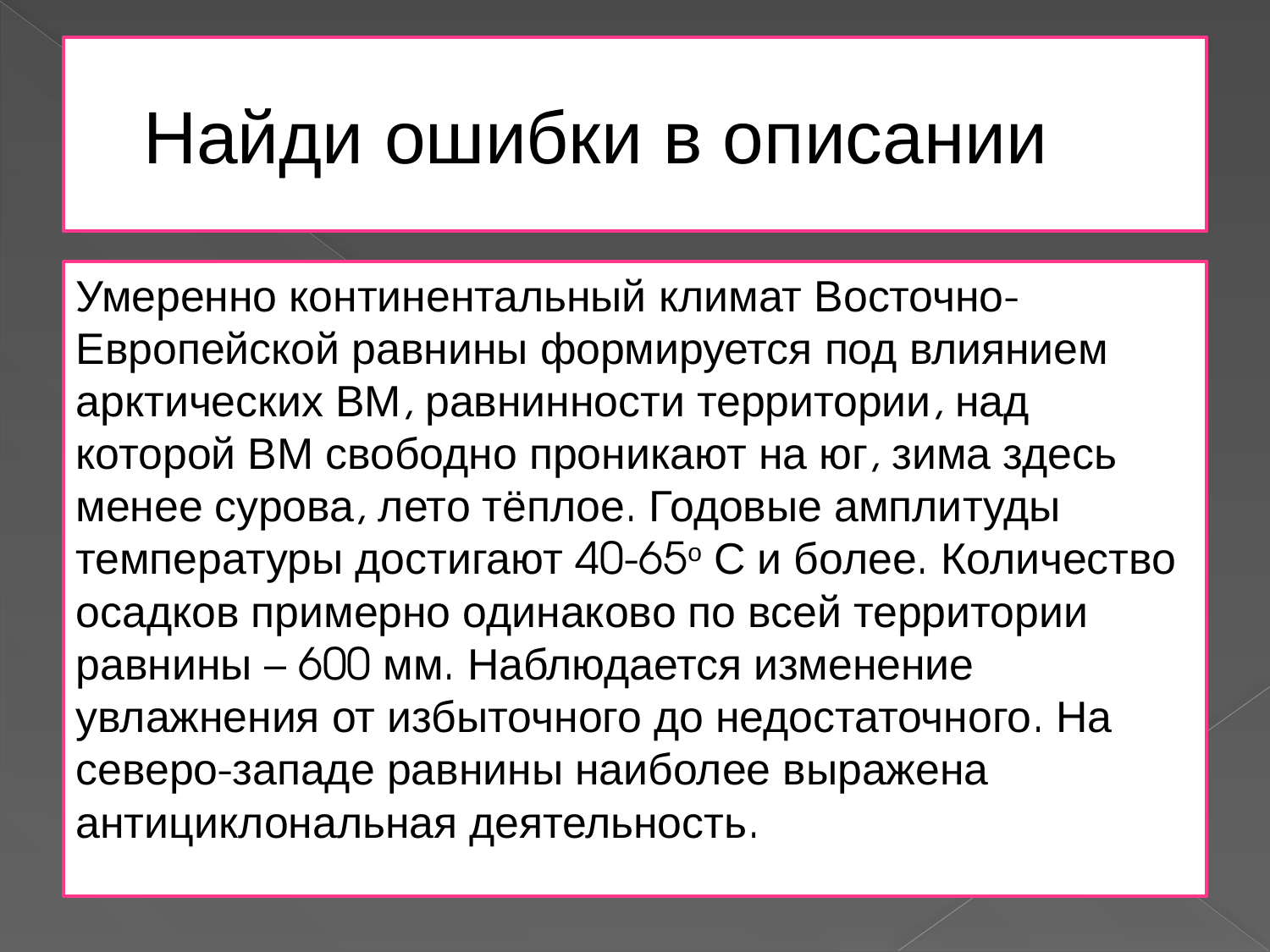

# Найди ошибки в описании
Умеренно континентальный климат Восточно-Европейской равнины формируется под влиянием арктических ВМ, равнинности территории, над которой ВМ свободно проникают на юг, зима здесь менее сурова, лето тёплое. Годовые амплитуды температуры достигают 40-65о С и более. Количество осадков примерно одинаково по всей территории равнины – 600 мм. Наблюдается изменение увлажнения от избыточного до недостаточного. На северо-западе равнины наиболее выражена антициклональная деятельность.